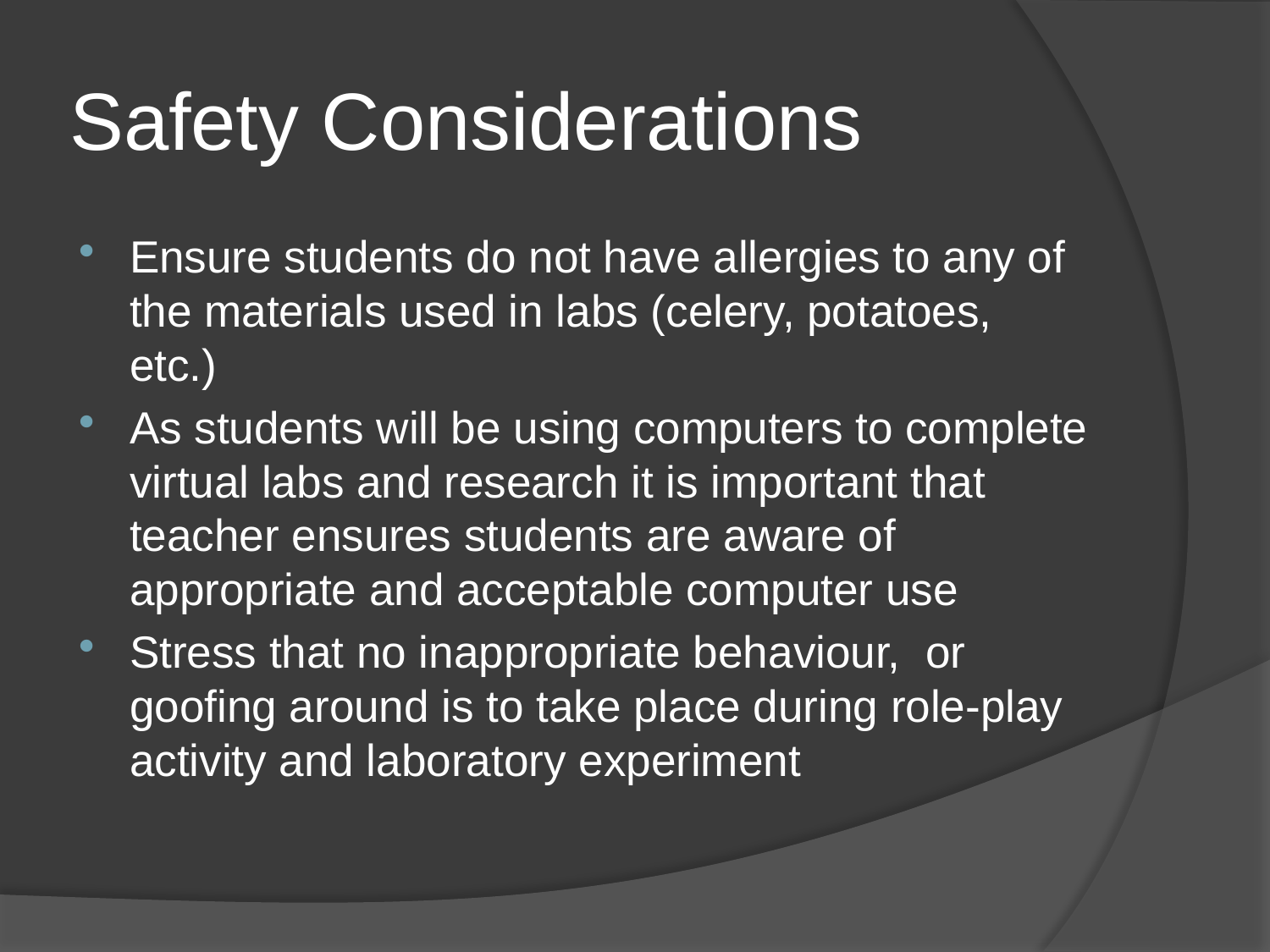

# Safety Considerations
Ensure students do not have allergies to any of the materials used in labs (celery, potatoes, etc.)
As students will be using computers to complete virtual labs and research it is important that teacher ensures students are aware of appropriate and acceptable computer use
Stress that no inappropriate behaviour,  or goofing around is to take place during role-play activity and laboratory experiment